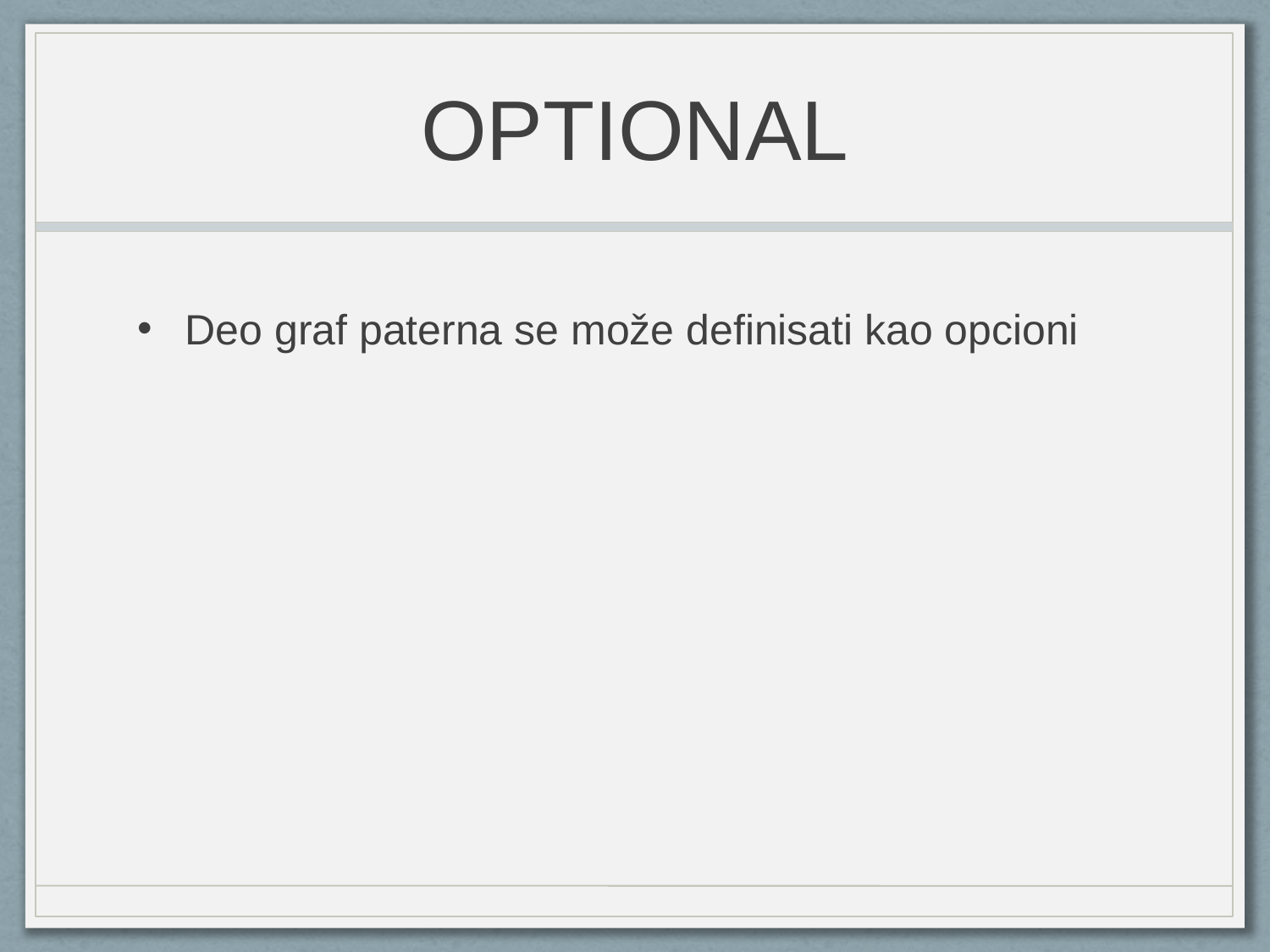

# OPTIONAL
Deo graf paterna se može definisati kao opcioni